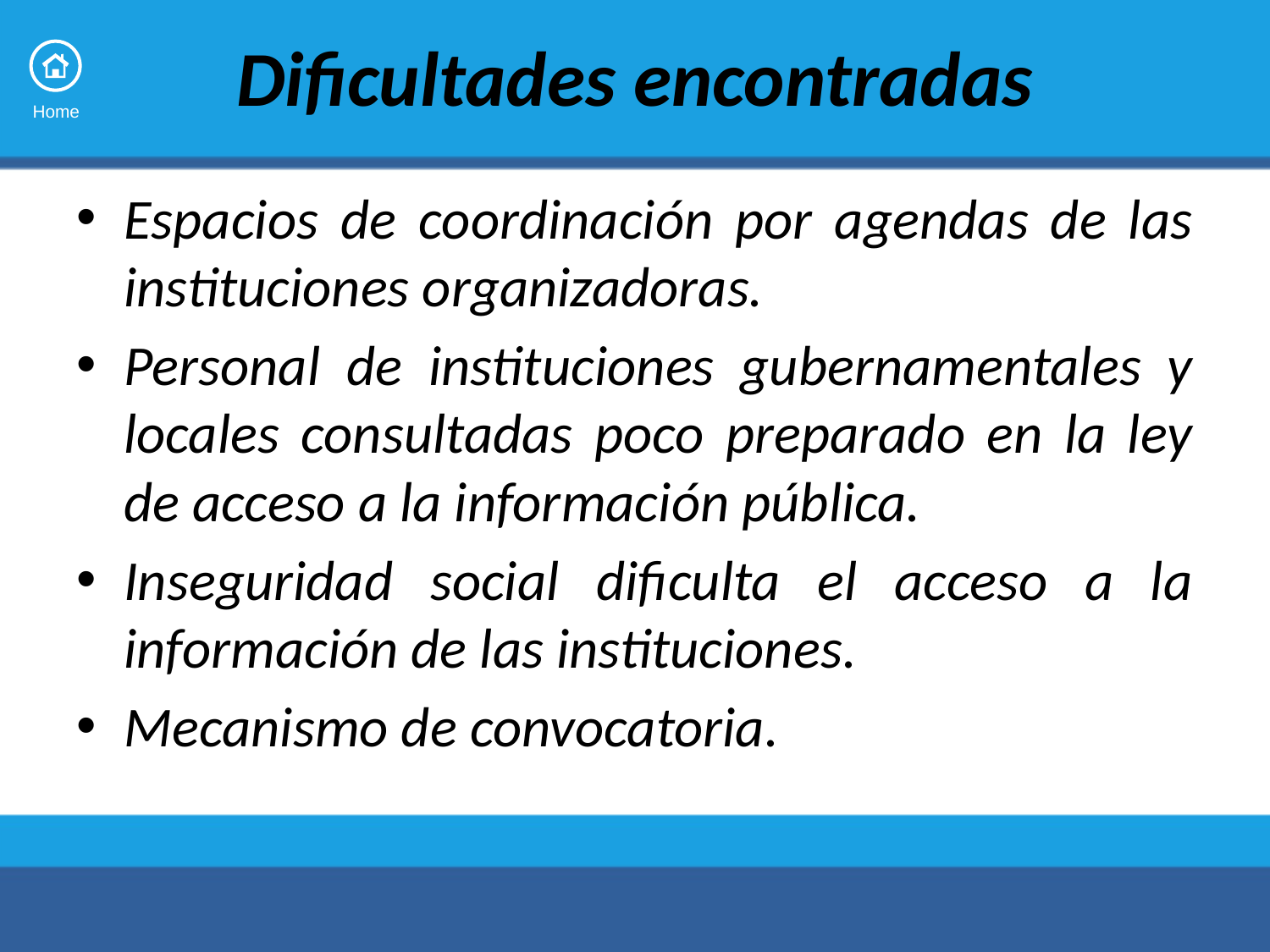

# Dificultades encontradas
Espacios de coordinación por agendas de las instituciones organizadoras.
Personal de instituciones gubernamentales y locales consultadas poco preparado en la ley de acceso a la información pública.
Inseguridad social dificulta el acceso a la información de las instituciones.
Mecanismo de convocatoria.